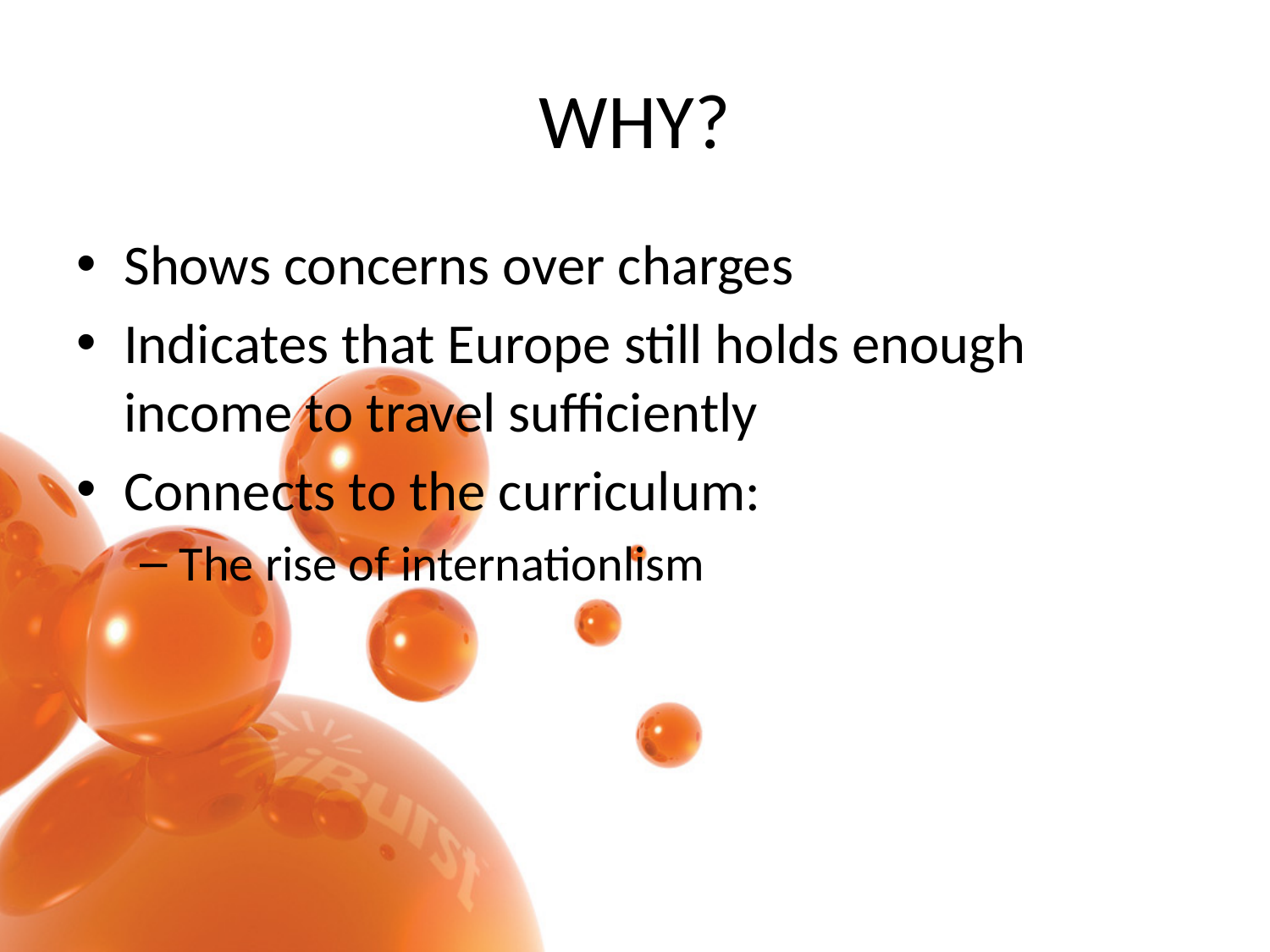

# WHY?
Shows concerns over charges
Indicates that Europe still holds enough income to travel sufficiently
Connects to the curriculum:
The rise of internationlism